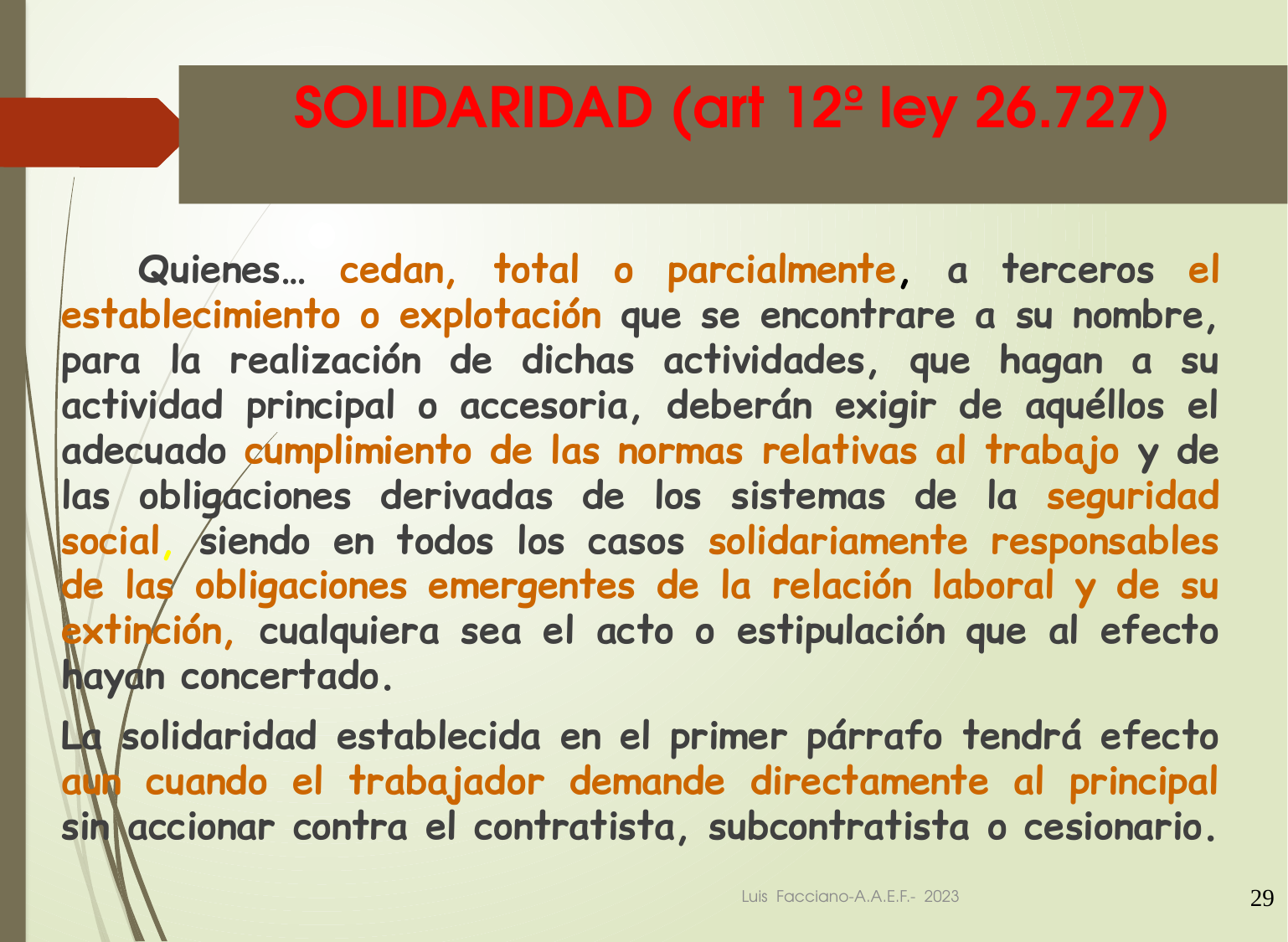

# SOLIDARIDAD (art 12º ley 26.727)
    Quienes… cedan, total o parcialmente, a terceros el establecimiento o explotación que se encontrare a su nombre, para la realización de dichas actividades, que hagan a su actividad principal o accesoria, deberán exigir de aquéllos el adecuado cumplimiento de las normas relativas al trabajo y de las obligaciones derivadas de los sistemas de la seguridad social, siendo en todos los casos solidariamente responsables de las obligaciones emergentes de la relación laboral y de su extinción, cualquiera sea el acto o estipulación que al efecto hayan concertado.
	La solidaridad establecida en el primer párrafo tendrá efecto aun cuando el trabajador demande directamente al principal sin accionar contra el contratista, subcontratista o cesionario.

Luis  Facciano-A.A.E.F.-  2023
29